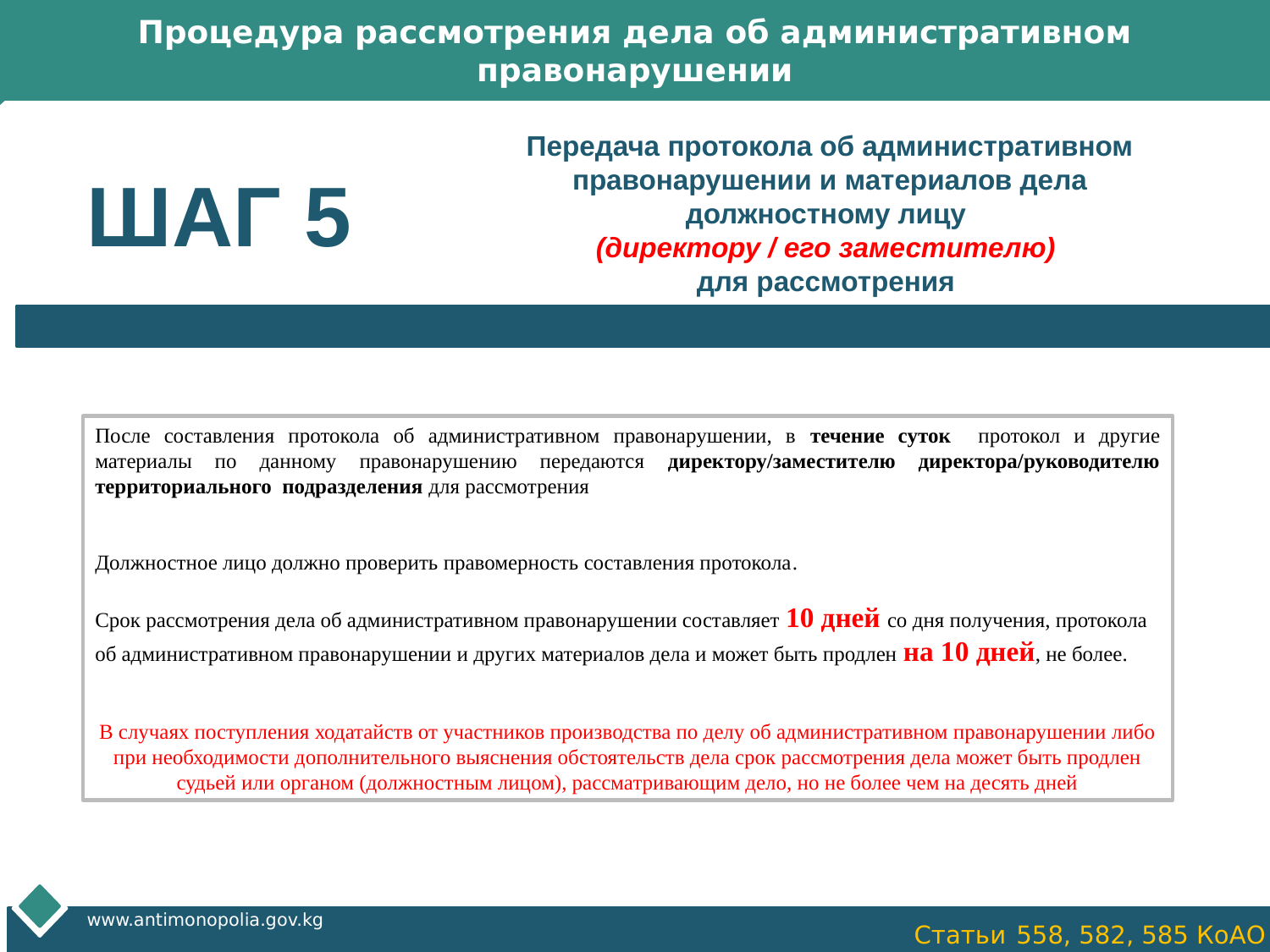

Процедура рассмотрения дела об административном правонарушении

Передача протокола об административном правонарушении и материалов дела должностному лицу
(директору / его заместителю)
для рассмотрения
ШАГ 5

После составления протокола об административном правонарушении, в течение суток  протокол и другие материалы по данному правонарушению передаются директору/заместителю директора/руководителю территориального  подразделения для рассмотрения

Должностное лицо должно проверить правомерность составления протокола.

Срок рассмотрения дела об административном правонарушении составляет 10 дней со дня получения, протокола об административном правонарушении и других материалов дела и может быть продлен на 10 дней, не более.

В случаях поступления ходатайств от участников производства по делу об административном правонарушении либо при необходимости дополнительного выяснения обстоятельств дела срок рассмотрения дела может быть продлен судьей или органом (должностным лицом), рассматривающим дело, но не более чем на десять дней

www.antimonopolia.gov.kg
 Статьи 558, 582, 585 КоАО
Company Logo
http://ppt.prtxt.ru